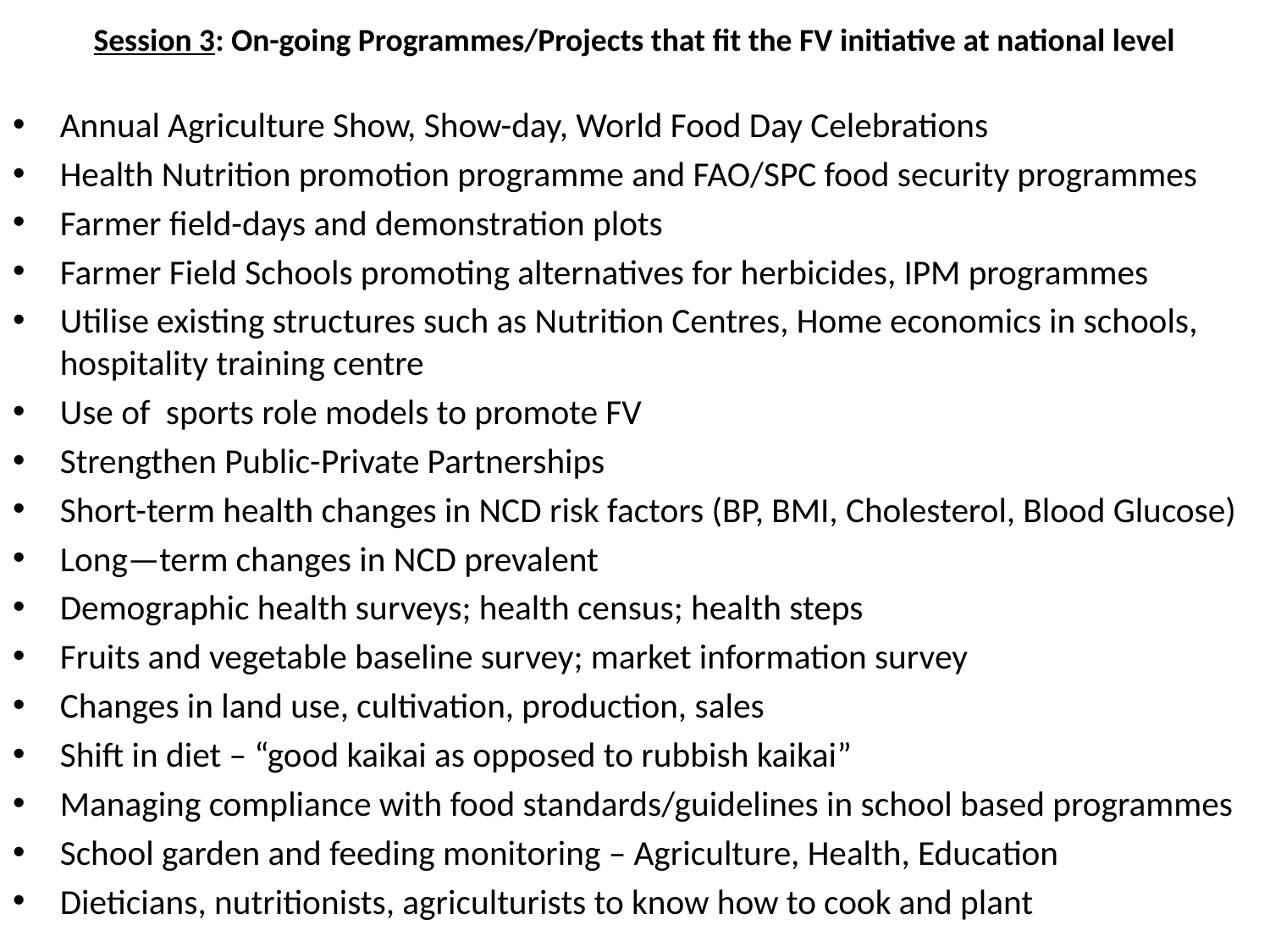

# Session 3: On-going Programmes/Projects that fit the FV initiative at national level
Annual Agriculture Show, Show-day, World Food Day Celebrations
Health Nutrition promotion programme and FAO/SPC food security programmes
Farmer field-days and demonstration plots
Farmer Field Schools promoting alternatives for herbicides, IPM programmes
Utilise existing structures such as Nutrition Centres, Home economics in schools, hospitality training centre
Use of  sports role models to promote FV
Strengthen Public-Private Partnerships
Short-term health changes in NCD risk factors (BP, BMI, Cholesterol, Blood Glucose)
Long—term changes in NCD prevalent
Demographic health surveys; health census; health steps
Fruits and vegetable baseline survey; market information survey
Changes in land use, cultivation, production, sales
Shift in diet – “good kaikai as opposed to rubbish kaikai”
Managing compliance with food standards/guidelines in school based programmes
School garden and feeding monitoring – Agriculture, Health, Education
Dieticians, nutritionists, agriculturists to know how to cook and plant